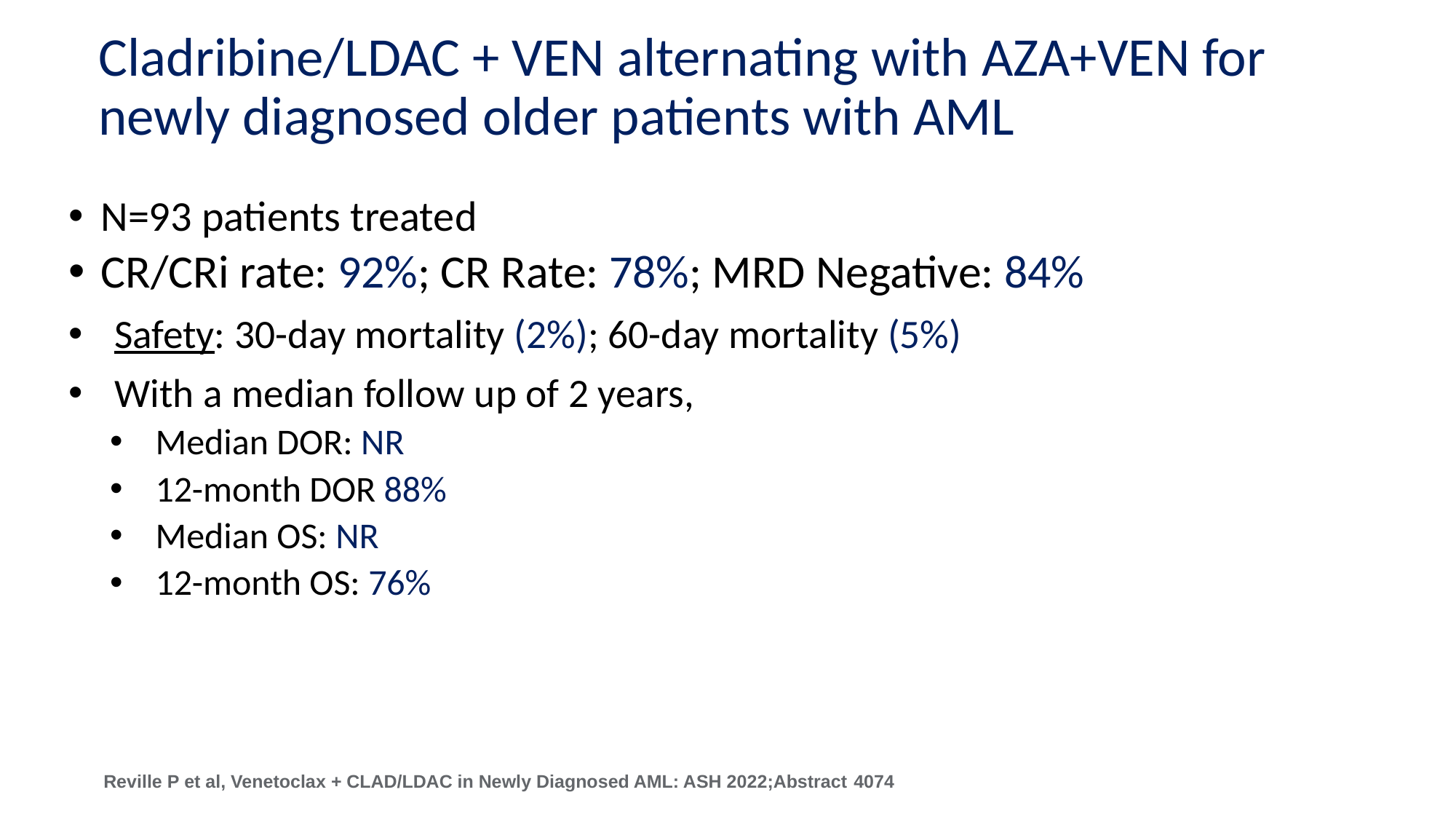

# Cladribine/LDAC + VEN alternating with AZA+VEN for newly diagnosed older patients with AML
N=93 patients treated
CR/CRi rate: 92%; CR Rate: 78%; MRD Negative: 84%
Safety: 30-day mortality (2%); 60-day mortality (5%)
With a median follow up of 2 years,
Median DOR: NR
12-month DOR 88%
Median OS: NR
12-month OS: 76%
Reville P et al, Venetoclax + CLAD/LDAC in Newly Diagnosed AML: ASH 2022;Abstract 4074